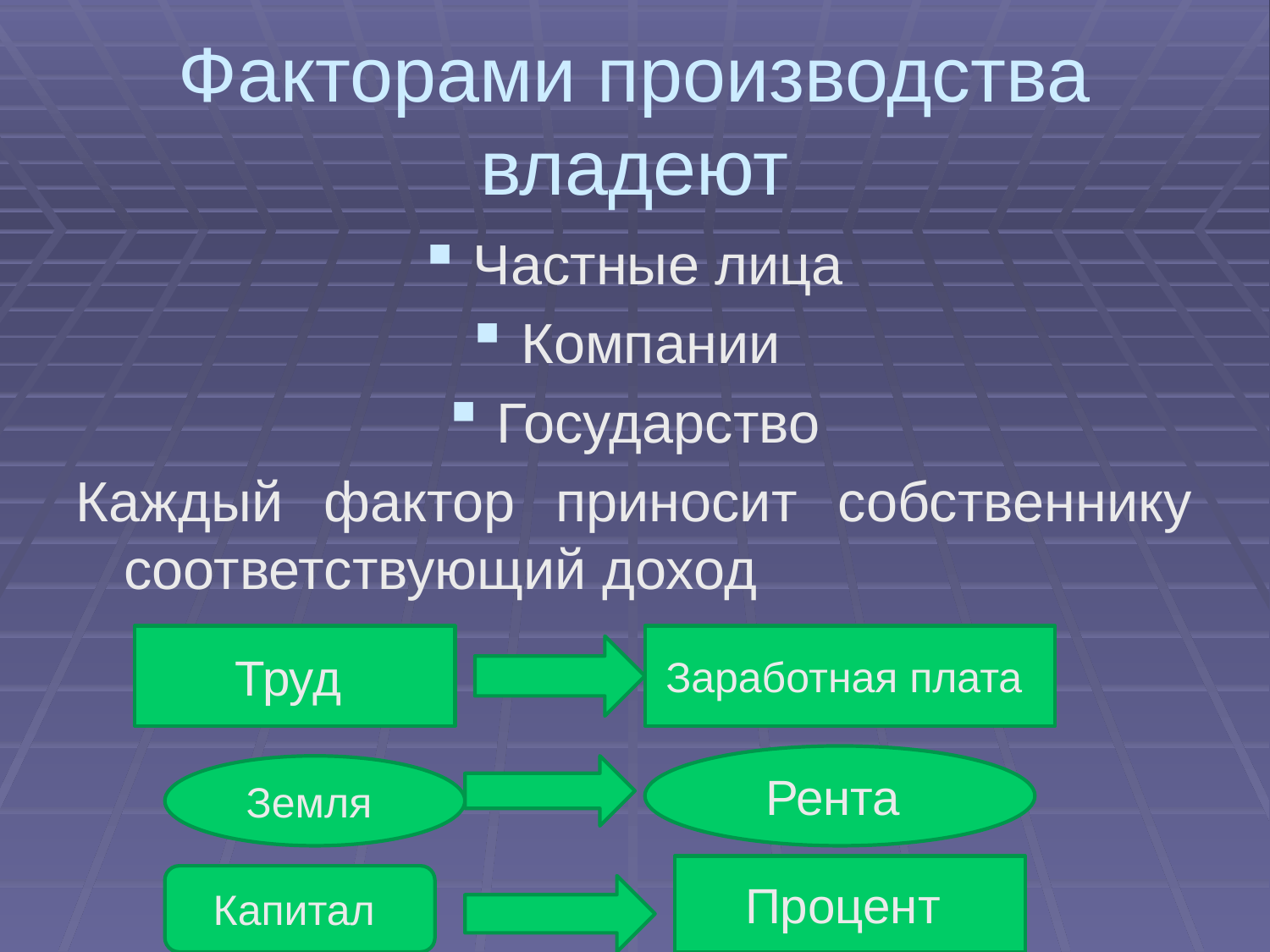

# Факторами производства владеют
Частные лица
Компании
Государство
Каждый фактор приносит собственнику соответствующий доход

Труд
Заработная плата

Рента
Земля

Процент
Капитал